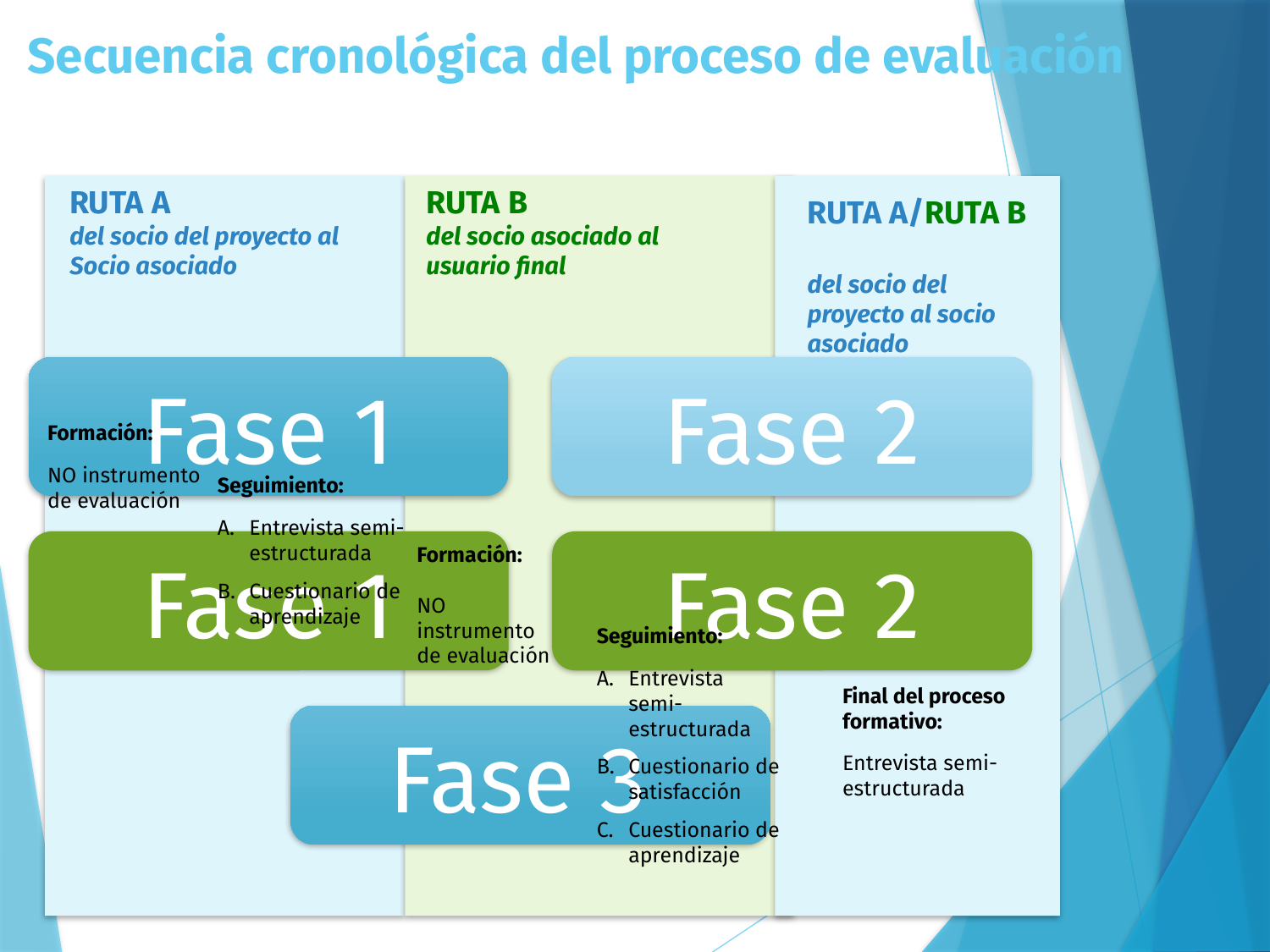

# Secuencia cronológica del proceso de evaluación

RUTA A
del socio del proyecto al
Socio asociado

RUTA B
del socio asociado al usuario final

RUTA A/RUTA B
del socio del proyecto al socio asociado
Fase 1
Fase 2
Fase 3
Fase 2
Fase 1
Formación:

NO instrumento
de evaluación
Seguimiento:

Entrevista semi-estructurada

Cuestionario de aprendizaje

Formación:

NO  instrumento
de evaluación

Seguimiento:

Entrevista semi-estructurada

Cuestionario de satisfacción

Cuestionario de aprendizaje
Final del proceso formativo:

Entrevista semi-estructurada